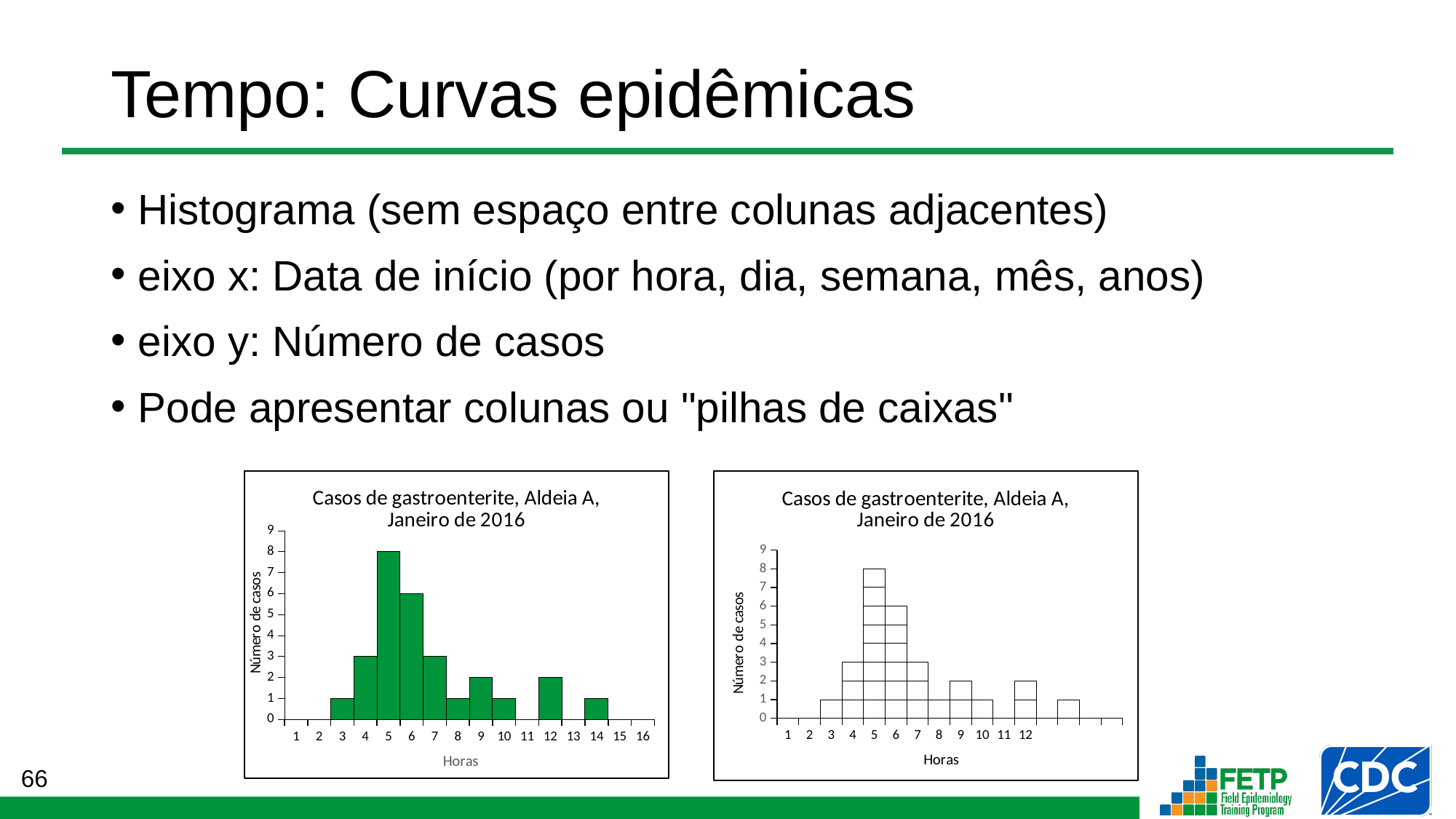

# Tempo: Curvas epidêmicas
Histograma (sem espaço entre colunas adjacentes)
eixo x: Data de início (por hora, dia, semana, mês, anos)
eixo y: Número de casos
Pode apresentar colunas ou "pilhas de caixas"

### Chart: Casos de gastroenterite, Aldeia A, Janeiro de 2016

| Category |  |
|---|---|

### Chart: Casos de gastroenterite, Aldeia A, Janeiro de 2016

| Category |  |  |  |  |  |  |  |  |  |
|---|---|---|---|---|---|---|---|---|---|